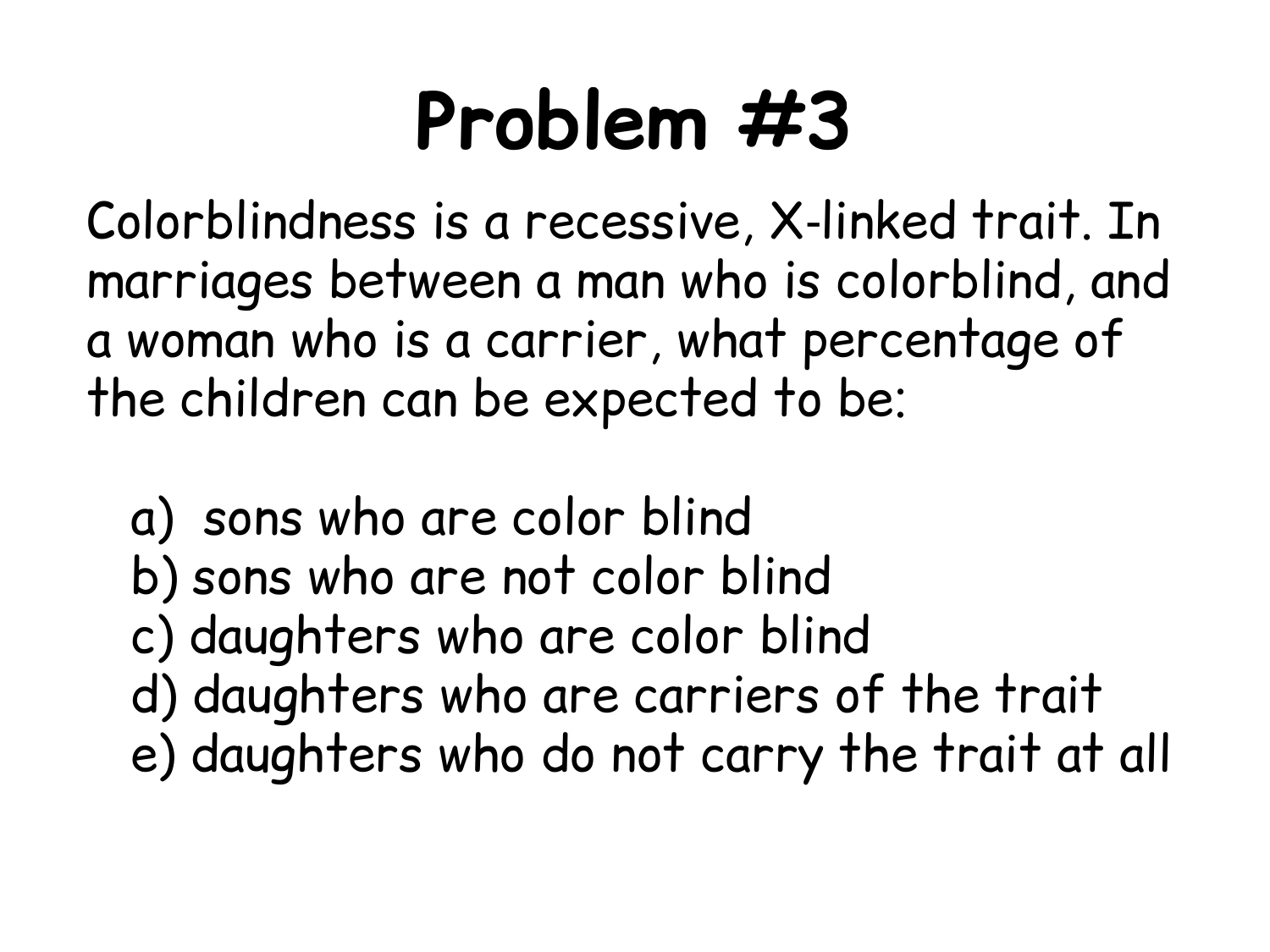

# Problem #3
Colorblindness is a recessive, X‑linked trait. In marriages between a man who is colorblind, and a woman who is a carrier, what percentage of the children can be expected to be:

   a)  sons who are color blind
   b) sons who are not color blind
   c) daughters who are color blind
   d) daughters who are carriers of the trait
   e) daughters who do not carry the trait at all